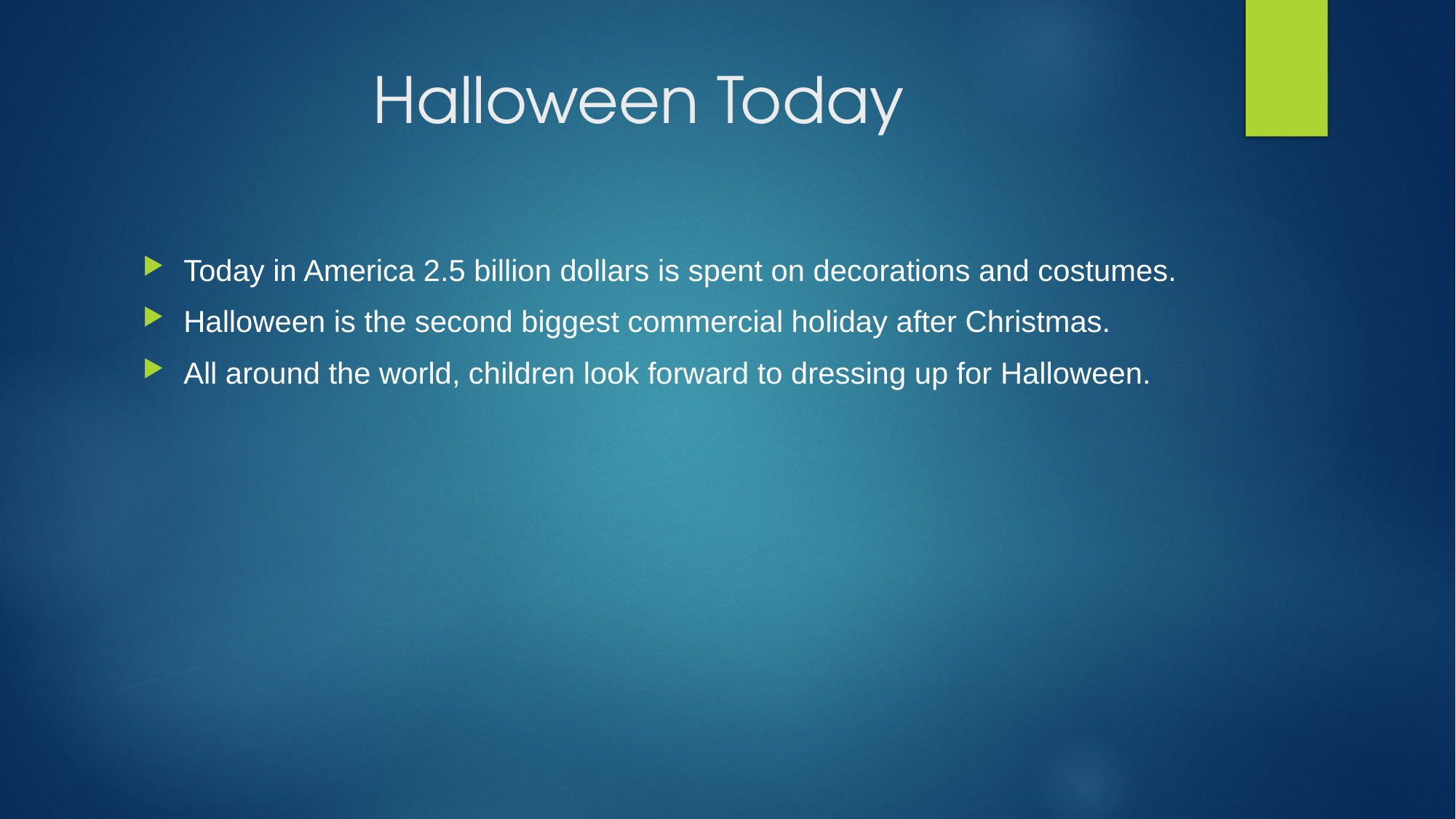

# Halloween Today
Today in America 2.5 billion dollars is spent on decorations and costumes.
Halloween is the second biggest commercial holiday after Christmas.
All around the world, children look forward to dressing up for Halloween.